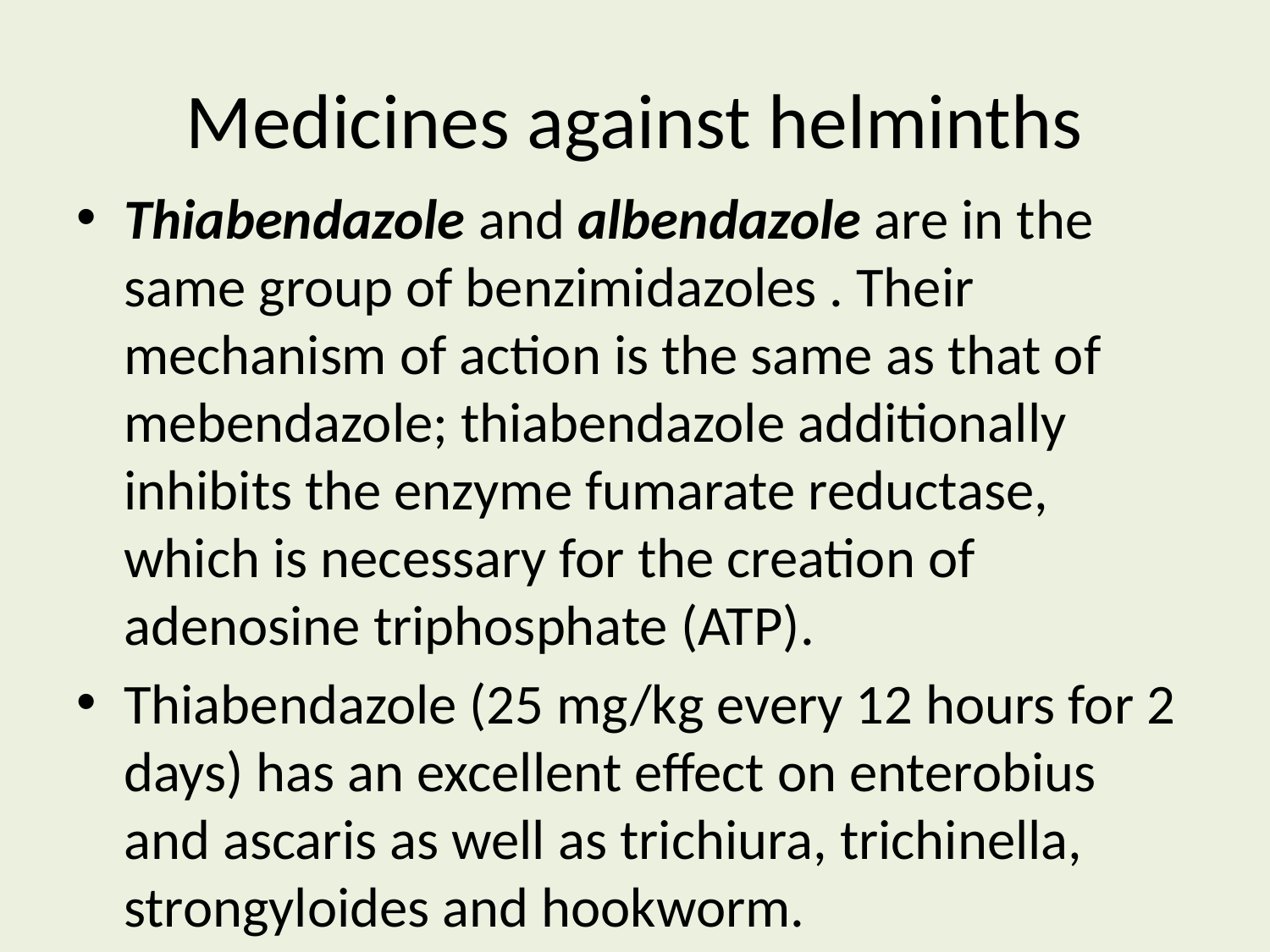

# Medicines against helminths
Thiabendazole and albendazole are in the same group of benzimidazoles . Their mechanism of action is the same as that of mebendazole; thiabendazole additionally inhibits the enzyme fumarate reductase, which is necessary for the creation of adenosine triphosphate (ATP).
Thiabendazole (25 mg/kg every 12 hours for 2 days) has an excellent effect on enterobius and ascaris as well as trichiura, trichinella, strongyloides and hookworm.